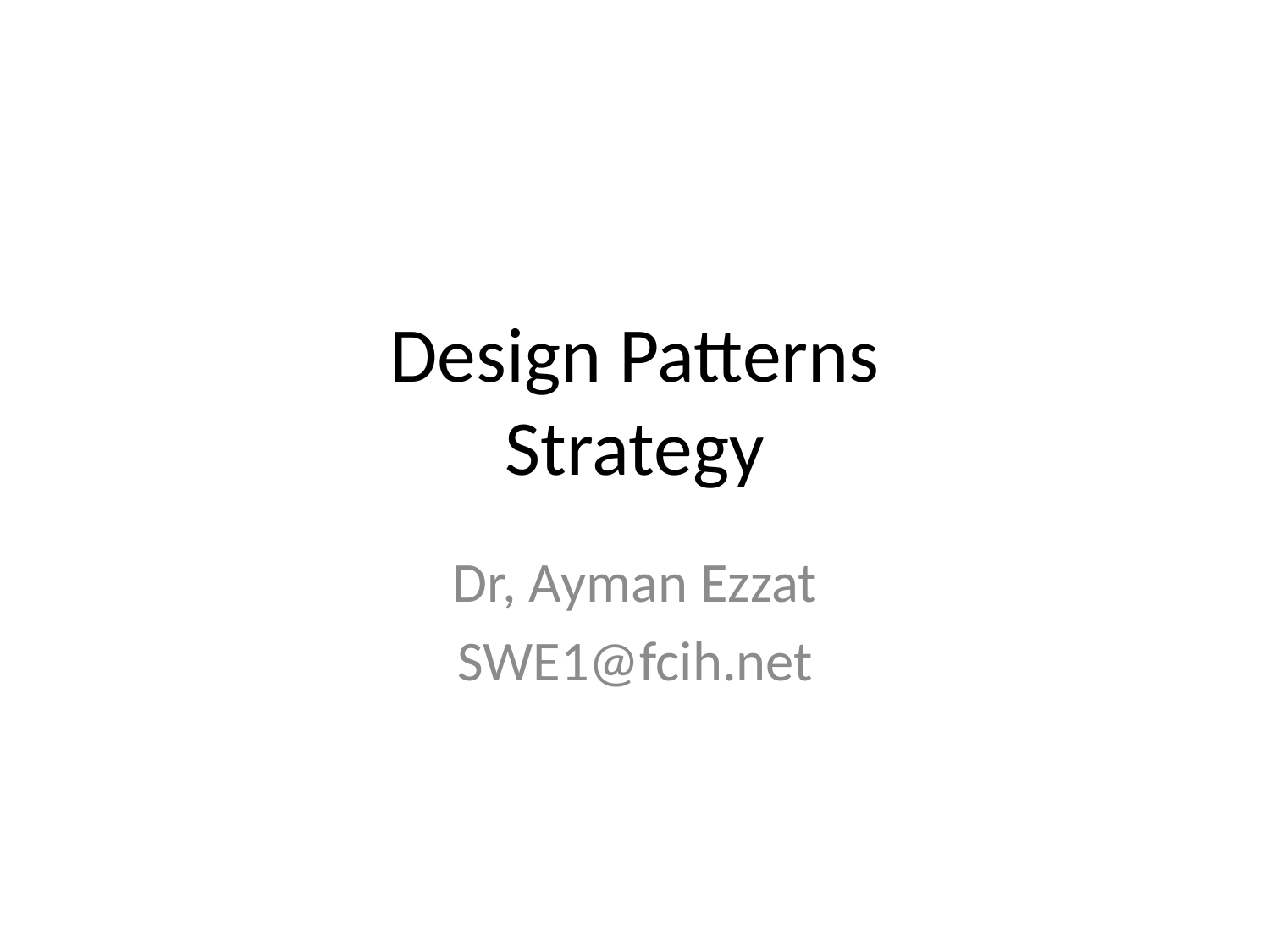

# Design Patterns Strategy
Dr, Ayman Ezzat
SWE1@fcih.net